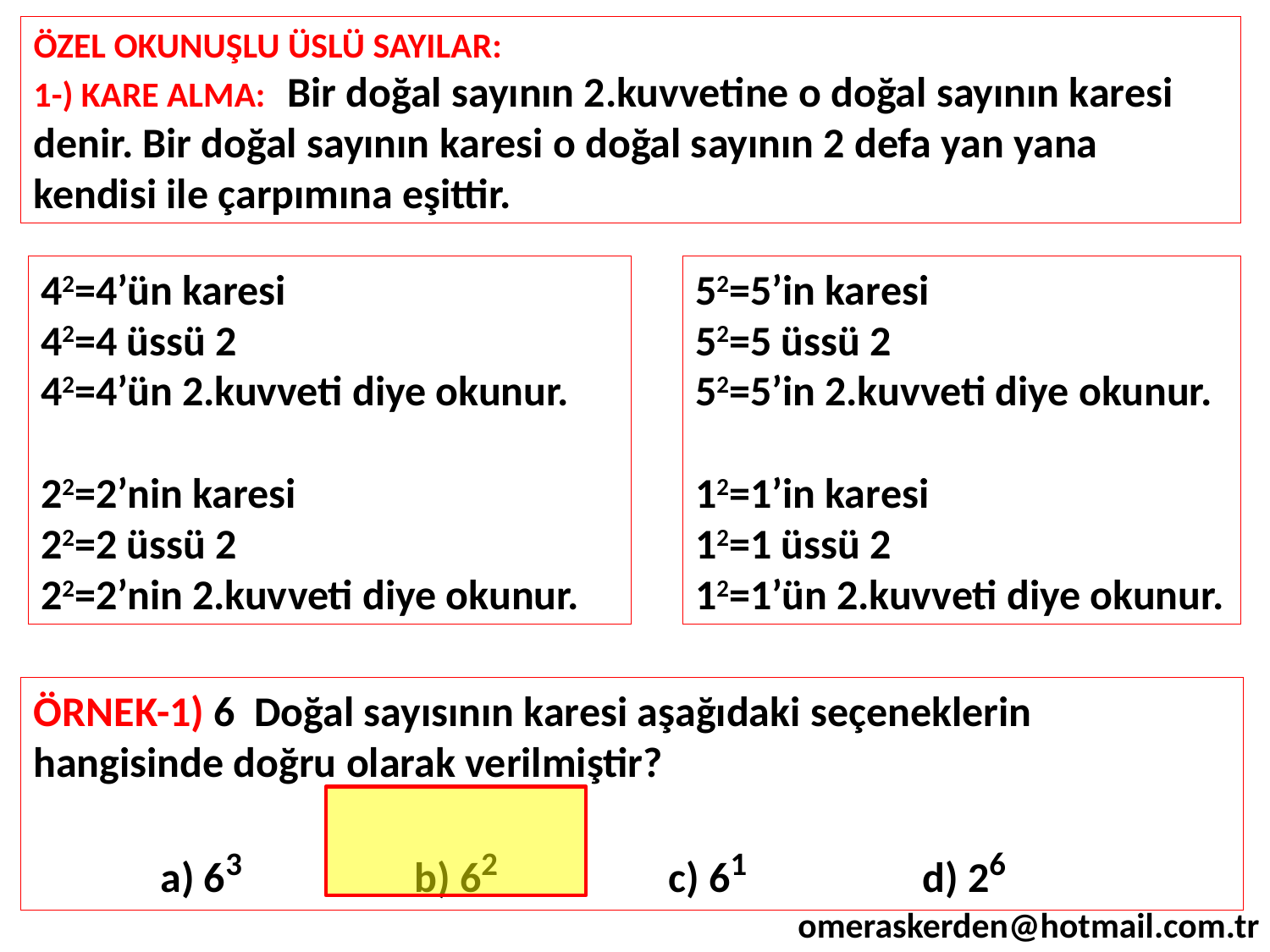

ÖZEL OKUNUŞLU ÜSLÜ SAYILAR:
1-) KARE ALMA:	Bir doğal sayının 2.kuvvetine o doğal sayının karesi denir. Bir doğal sayının karesi o doğal sayının 2 defa yan yana kendisi ile çarpımına eşittir.
42=4’ün karesi
42=4 üssü 2
42=4’ün 2.kuvveti diye okunur.

22=2’nin karesi
22=2 üssü 2
22=2’nin 2.kuvveti diye okunur.
52=5’in karesi
52=5 üssü 2
52=5’in 2.kuvveti diye okunur.

12=1’in karesi
12=1 üssü 2
12=1’ün 2.kuvveti diye okunur.
ÖRNEK-1) 6  Doğal sayısının karesi aşağıdaki seçeneklerin hangisinde doğru olarak verilmiştir?

	a) 63 		b) 62		c) 61 		d) 26

omeraskerden@hotmail.com.tr